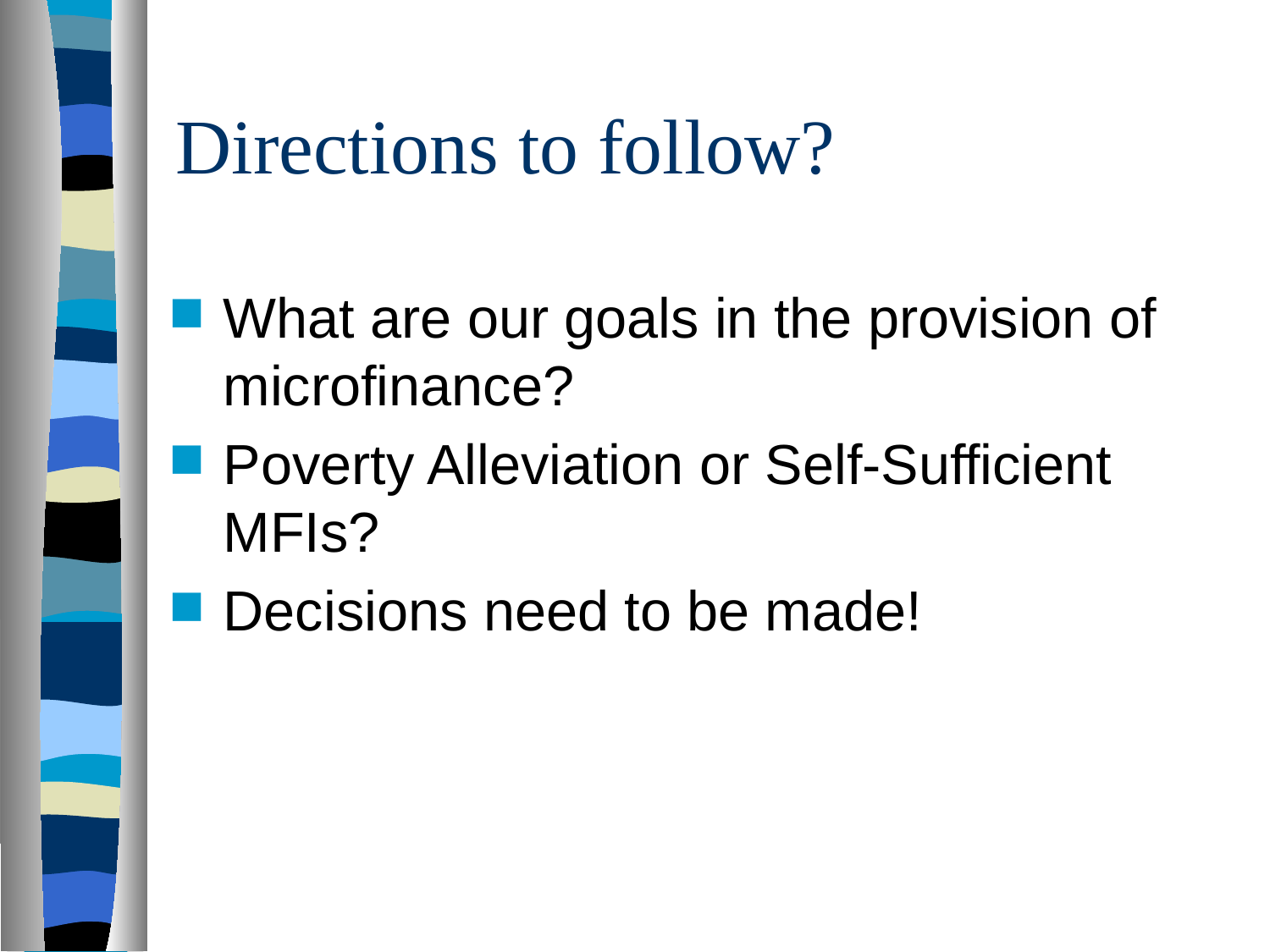

# Directions to follow?
What are our goals in the provision of microfinance?
Poverty Alleviation or Self-Sufficient MFIs?
Decisions need to be made!